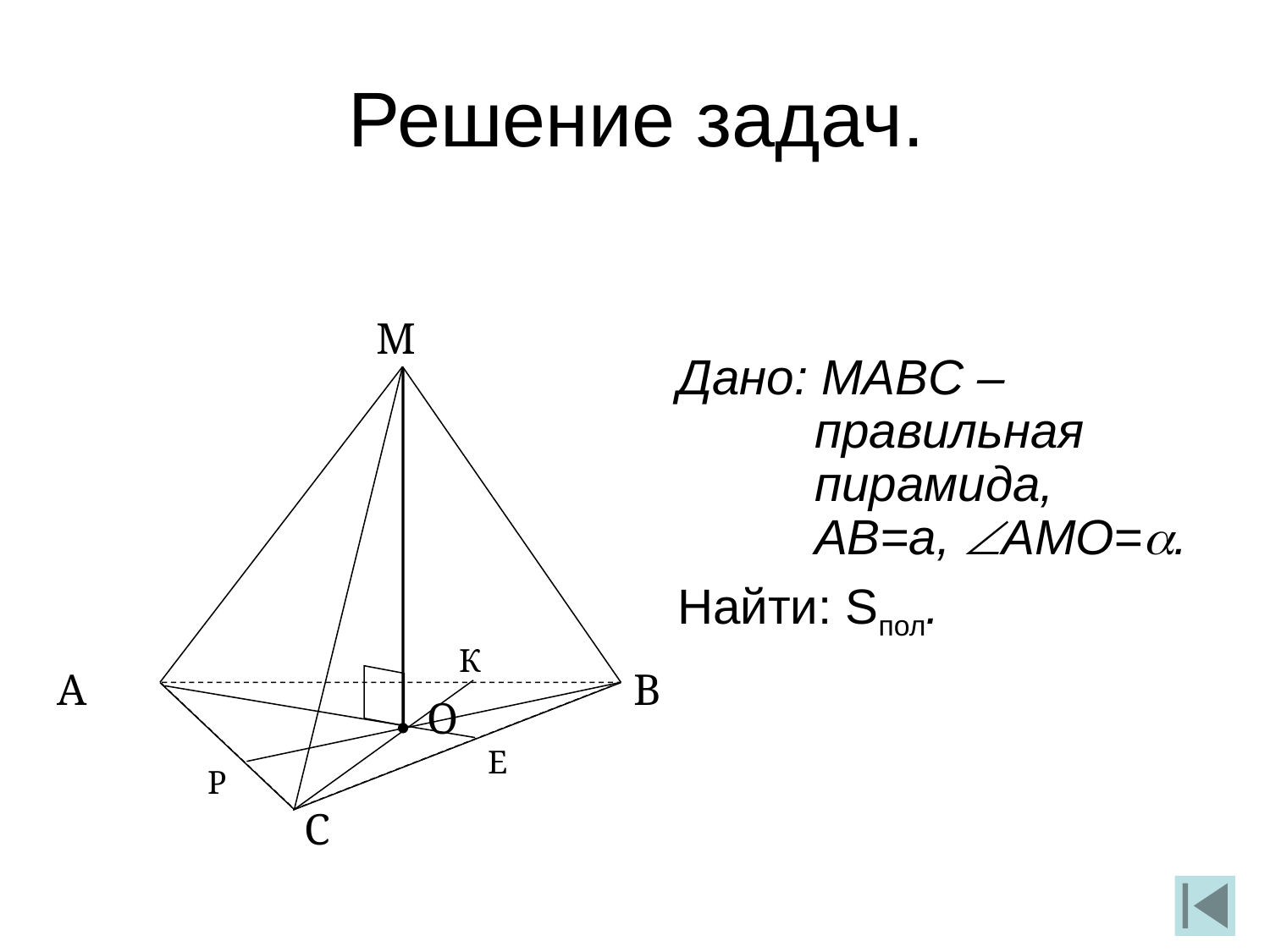

Решение задач.
М
А
В

С

О
Дано: MABC – правильная пирамида,
АВ=a, ∠AMО=α.
Найти: Sпол.
К

Е
Р